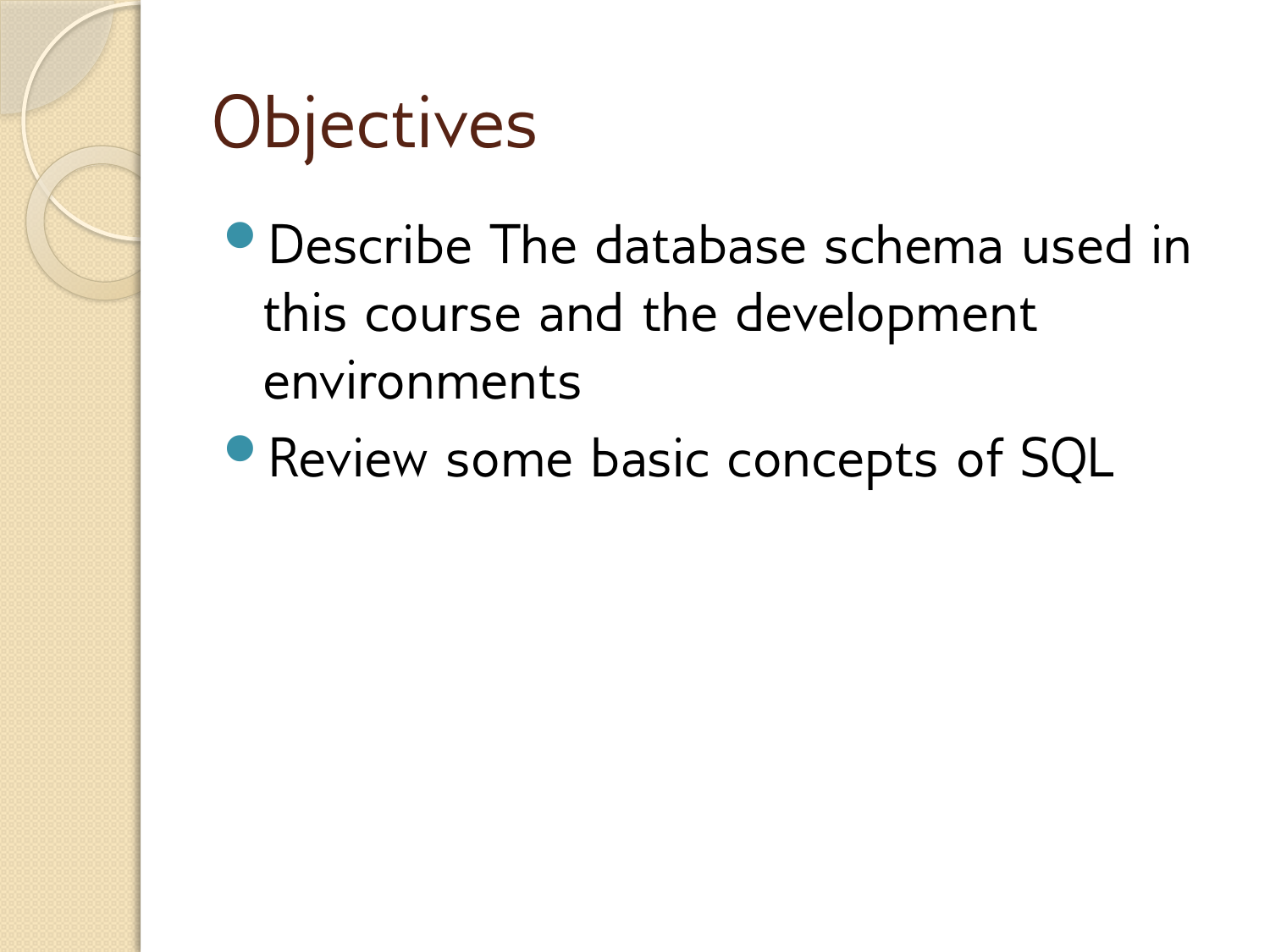

# Objectives
Describe The database schema used in this course and the development environments
Review some basic concepts of SQL